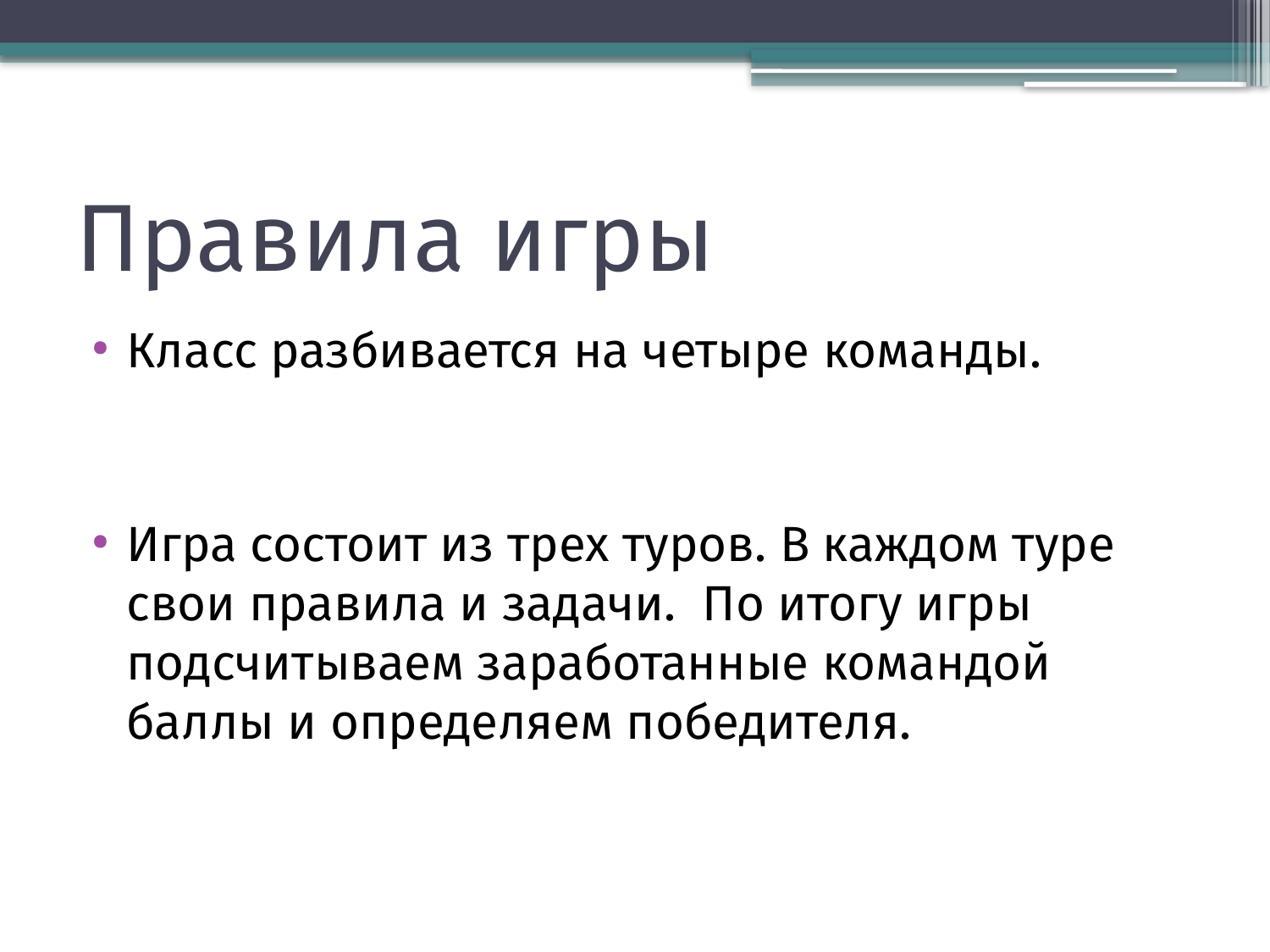

# Правила игры
Класс разбивается на четыре команды.

Игра состоит из трех туров. В каждом туре свои правила и задачи.  По итогу игры подсчитываем заработанные командой баллы и определяем победителя.